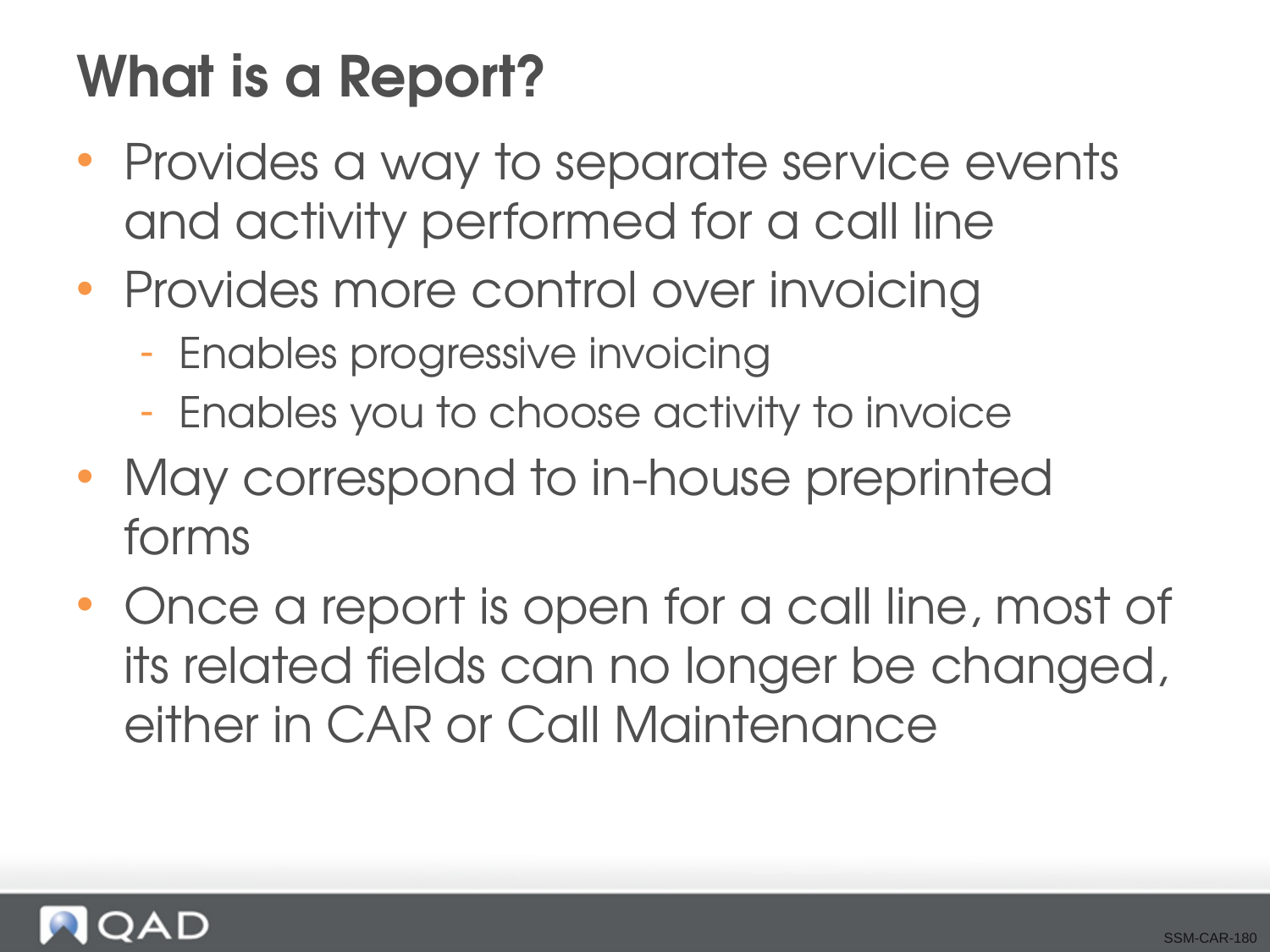

# What is a Report?
Provides a way to separate service events and activity performed for a call line
Provides more control over invoicing
Enables progressive invoicing
Enables you to choose activity to invoice
May correspond to in-house preprinted forms
Once a report is open for a call line, most of its related fields can no longer be changed, either in CAR or Call Maintenance

SSM-CAR-180